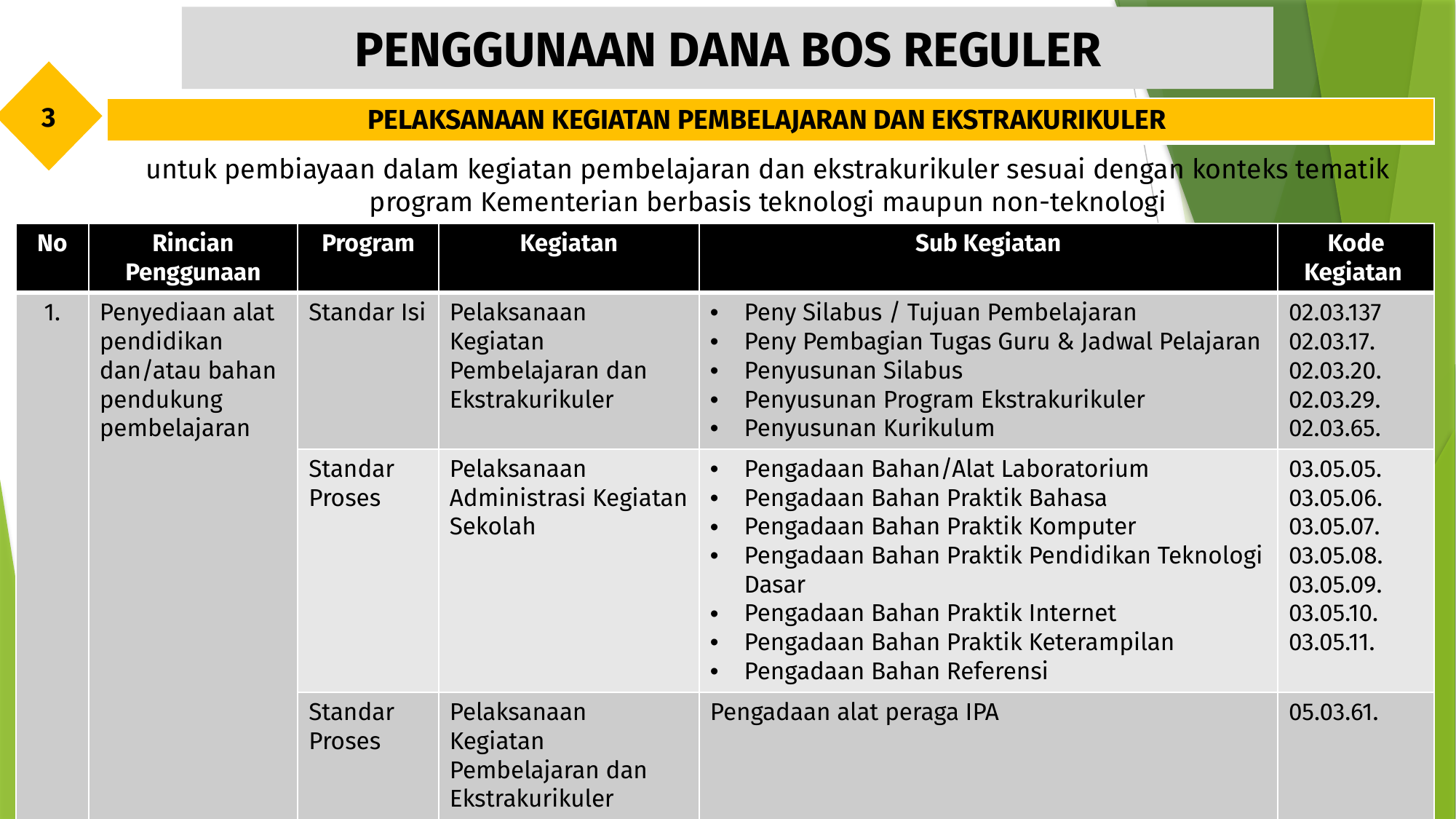

PENGGUNAAN DANA BOS REGULER
3
| PELAKSANAAN KEGIATAN PEMBELAJARAN DAN EKSTRAKURIKULER |
| --- |
untuk pembiayaan dalam kegiatan pembelajaran dan ekstrakurikuler sesuai dengan konteks tematik program Kementerian berbasis teknologi maupun non-teknologi
| No | Rincian Penggunaan | Program | Kegiatan | Sub Kegiatan | Kode Kegiatan |
| --- | --- | --- | --- | --- | --- |
| 1. | Penyediaan alat pendidikan dan/atau bahan pendukung pembelajaran | Standar Isi | Pelaksanaan Kegiatan Pembelajaran dan Ekstrakurikuler | Peny Silabus / Tujuan Pembelajaran Peny Pembagian Tugas Guru & Jadwal Pelajaran Penyusunan Silabus Penyusunan Program Ekstrakurikuler Penyusunan Kurikulum | 02.03.137 02.03.17. 02.03.20. 02.03.29. 02.03.65. |
|  |  | Standar Proses | Pelaksanaan Administrasi Kegiatan Sekolah | Pengadaan Bahan/Alat Laboratorium Pengadaan Bahan Praktik Bahasa Pengadaan Bahan Praktik Komputer Pengadaan Bahan Praktik Pendidikan Teknologi Dasar Pengadaan Bahan Praktik Internet Pengadaan Bahan Praktik Keterampilan Pengadaan Bahan Referensi | 03.05.05. 03.05.06. 03.05.07. 03.05.08. 03.05.09. 03.05.10. 03.05.11. |
|  |  | Standar Proses | Pelaksanaan Kegiatan Pembelajaran dan Ekstrakurikuler | Pengadaan alat peraga IPA | 05.03.61. |